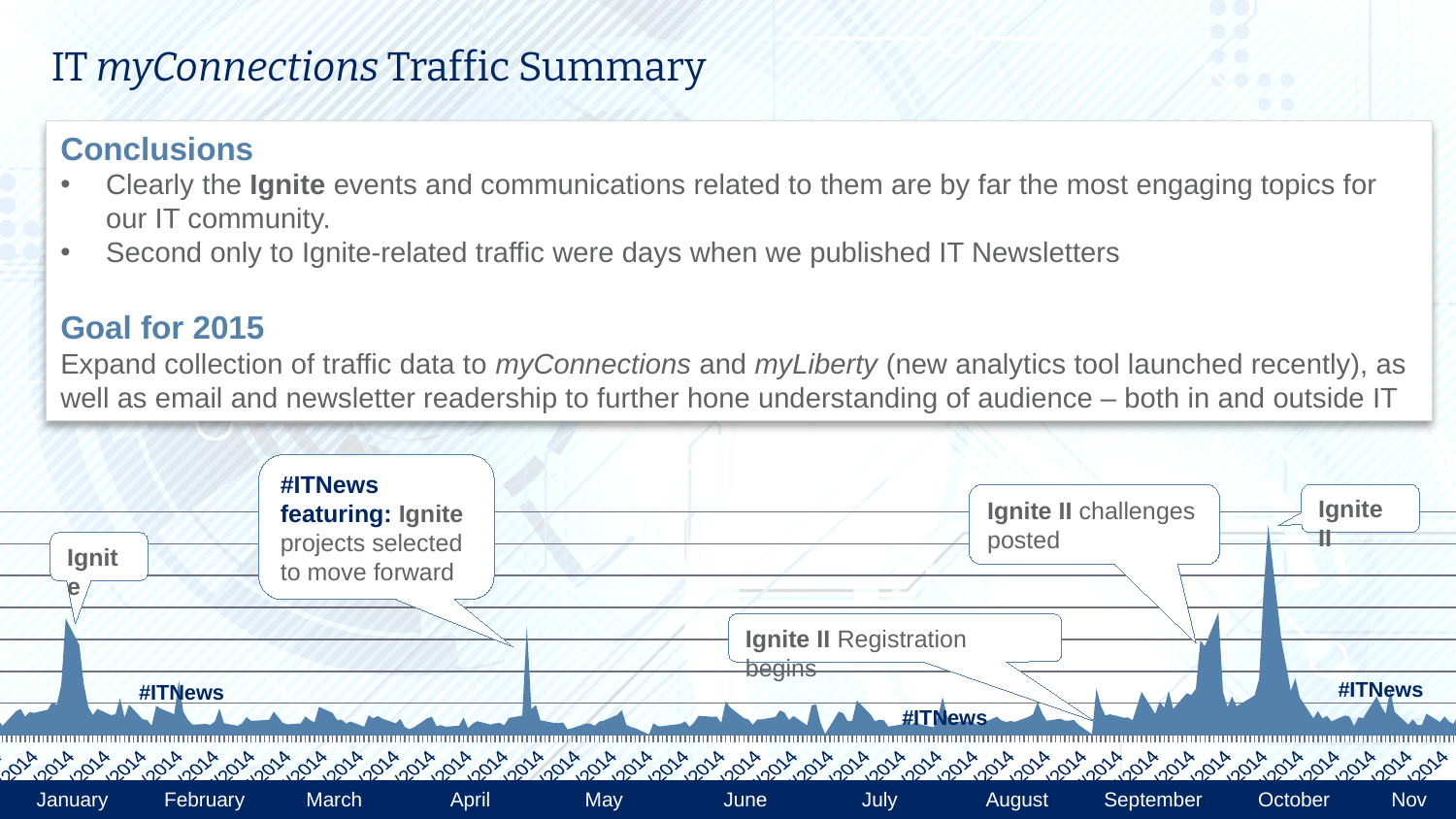

# IT myConnections Traffic Summary
Conclusions
Clearly the Ignite events and communications related to them are by far the most engaging topics for our IT community.
Second only to Ignite-related traffic were days when we published IT Newsletters

Goal for 2015
Expand collection of traffic data to myConnections and myLiberty (new analytics tool launched recently), as well as email and newsletter readership to further hone understanding of audience – both in and outside IT
#ITNews featuring: Ignite projects selected to move forward
Ignite II challenges posted
Ignite II

### Chart

| Category |  |
|---|---|
| 41641 | 486.0 |
| 41642 | 293.0 |
| 41645 | 750.0 |
| 41646 | 825.0 |
| 41647 | 577.0 |
| 41648 | 723.0 |
| 41649 | 699.0 |
| 41652 | 799.0 |
| 41653 | 1033.0 |
| 41654 | 949.0 |
| 41655 | 1576.0 |
| 41656 | 3656.0 |
| 41659 | 2824.0 |
| 41660 | 1588.0 |
| 41661 | 874.0 |
| 41662 | 632.0 |
| 41663 | 824.0 |
| 41666 | 628.0 |
| 41667 | 656.0 |
| 41668 | 1154.0 |
| 41669 | 556.0 |
| 41670 | 957.0 |
| 41673 | 500.0 |
| 41674 | 477.0 |
| 41675 | 298.0 |
| 41676 | 924.0 |
| 41677 | 832.0 |
| 41680 | 657.0 |
| 41681 | 1726.0 |
| 41682 | 736.0 |
| 41683 | 486.0 |
| 41684 | 334.0 |
| 41687 | 350.0 |
| 41688 | 323.0 |
| 41689 | 435.0 |
| 41690 | 837.0 |
| 41691 | 376.0 |
| 41694 | 294.0 |
| 41695 | 369.0 |
| 41696 | 569.0 |
| 41697 | 450.0 |
| 41698 | 454.0 |
| 41701 | 484.0 |
| 41702 | 740.0 |
| 41703 | 564.0 |
| 41704 | 386.0 |
| 41705 | 339.0 |
| 41708 | 369.0 |
| 41709 | 587.0 |
| 41710 | 480.0 |
| 41711 | 397.0 |
| 41712 | 888.0 |
| 41715 | 701.0 |
| 41716 | 478.0 |
| 41717 | 487.0 |
| 41718 | 365.0 |
| 41719 | 430.0 |
| 41722 | 264.0 |
| 41723 | 621.0 |
| 41724 | 524.0 |
| 41725 | 601.0 |
| 41726 | 521.0 |
| 41729 | 369.0 |
| 41730 | 511.0 |
| 41731 | 253.0 |
| 41732 | 188.0 |
| 41733 | 245.0 |
| 41736 | 530.0 |
| 41737 | 575.0 |
| 41738 | 288.0 |
| 41739 | 314.0 |
| 41740 | 264.0 |
| 41743 | 298.0 |
| 41744 | 551.0 |
| 41745 | 225.0 |
| 41746 | 361.0 |
| 41747 | 440.0 |
| 41750 | 335.0 |
| 41751 | 368.0 |
| 41752 | 385.0 |
| 41753 | 310.0 |
| 41754 | 539.0 |
| 41757 | 613.0 |
| 41758 | 3430.0 |
| 41759 | 817.0 |
| 41760 | 947.0 |
| 41761 | 465.0 |
| 41764 | 385.0 |
| 41765 | 376.0 |
| 41766 | 399.0 |
| 41767 | 183.0 |
| 41768 | 218.0 |
| 41771 | 361.0 |
| 41772 | 362.0 |
| 41773 | 293.0 |
| 41774 | 424.0 |
| 41775 | 453.0 |
| 41778 | 638.0 |
| 41779 | 788.0 |
| 41780 | 330.0 |
| 41781 | 259.0 |
| 41782 | 220.0 |
| 41785 | 23.0 |
| 41786 | 374.0 |
| 41787 | 282.0 |
| 41788 | 280.0 |
| 41789 | 303.0 |
| 41792 | 355.0 |
| 41793 | 431.0 |
| 41794 | 261.0 |
| 41795 | 401.0 |
| 41796 | 609.0 |
| 41799 | 577.0 |
| 41800 | 585.0 |
| 41801 | 384.0 |
| 41802 | 1063.0 |
| 41803 | 869.0 |
| 41806 | 536.0 |
| 41807 | 496.0 |
| 41808 | 329.0 |
| 41809 | 497.0 |
| 41810 | 496.0 |
| 41813 | 574.0 |
| 41814 | 778.0 |
| 41815 | 709.0 |
| 41816 | 474.0 |
| 41817 | 603.0 |
| 41820 | 307.0 |
| 41821 | 932.0 |
| 41822 | 969.0 |
| 41823 | 378.0 |
| 41824 | 39.0 |
| 41827 | 739.0 |
| 41828 | 687.0 |
| 41829 | 440.0 |
| 41830 | 454.0 |
| 41831 | 1086.0 |
| 41834 | 657.0 |
| 41835 | 439.0 |
| 41836 | 487.0 |
| 41837 | 465.0 |
| 41838 | 269.0 |
| 41841 | 339.0 |
| 41842 | 477.0 |
| 41843 | 325.0 |
| 41844 | 409.0 |
| 41845 | 340.0 |
| 41848 | 249.0 |
| 41849 | 607.0 |
| 41850 | 1192.0 |
| 41851 | 580.0 |
| 41852 | 411.0 |
| 41855 | 432.0 |
| 41856 | 429.0 |
| 41857 | 368.0 |
| 41858 | 313.0 |
| 41859 | 394.0 |
| 41862 | 580.0 |
| 41863 | 460.0 |
| 41864 | 414.0 |
| 41865 | 444.0 |
| 41866 | 420.0 |
| 41869 | 577.0 |
| 41870 | 658.0 |
| 41871 | 1034.0 |
| 41872 | 689.0 |
| 41873 | 451.0 |
| 41876 | 518.0 |
| 41877 | 454.0 |
| 41878 | 458.0 |
| 41879 | 481.0 |
| 41880 | 330.0 |
| 41883 | 33.0 |
| 41884 | 1467.0 |
| 41885 | 917.0 |
| 41886 | 616.0 |
| 41887 | 655.0 |
| 41890 | 549.0 |
| 41891 | 552.0 |
| 41892 | 469.0 |
| 41893 | 908.0 |
| 41894 | 1360.0 |
| 41897 | 668.0 |
| 41898 | 1047.0 |
| 41899 | 862.0 |
| 41900 | 1386.0 |
| 41901 | 828.0 |
| 41904 | 1319.0 |
| 41905 | 1261.0 |
| 41906 | 1454.0 |
| 41907 | 2966.0 |
| 41908 | 2792.0 |
| 41911 | 3845.0 |
| 41912 | 1356.0 |
| 41913 | 882.0 |
| 41914 | 1219.0 |
| 41915 | 907.0 |
| 41918 | 1159.0 |
| 41919 | 1250.0 |
| 41920 | 1764.0 |
| 41921 | 4516.0 |
| 41922 | 6588.0 |
| 41925 | 2898.0 |
| 41926 | 2160.0 |
| 41927 | 1390.0 |
| 41928 | 1789.0 |
| 41929 | 1178.0 |
| 41932 | 531.0 |
| 41933 | 757.0 |
| 41934 | 527.0 |
| 41935 | 606.0 |
| 41936 | 431.0 |
| 41939 | 618.0 |
| 41940 | 582.0 |
| 41941 | 289.0 |
| 41942 | 562.0 |
| 41943 | 531.0 |
| 41946 | 1211.0 |
| 41947 | 903.0 |
| 41948 | 667.0 |
| 41949 | 1402.0 |
| 41950 | 724.0 |
| 41953 | 335.0 |
| 41954 | 495.0 |
| 41955 | 321.0 |
| 41956 | 323.0 |
| 41957 | 676.0 |
| 41960 | 410.0 |
| 41961 | 592.0 |
| 41962 | 429.0 |
| 41963 | 355.0 |
| 41964 | 631.0 |
Ignite
Ignite II Registration begins
#ITNews
#ITNews
#ITNews
    January          February           March                April                 May                  June                 July                August          September          October           Nov